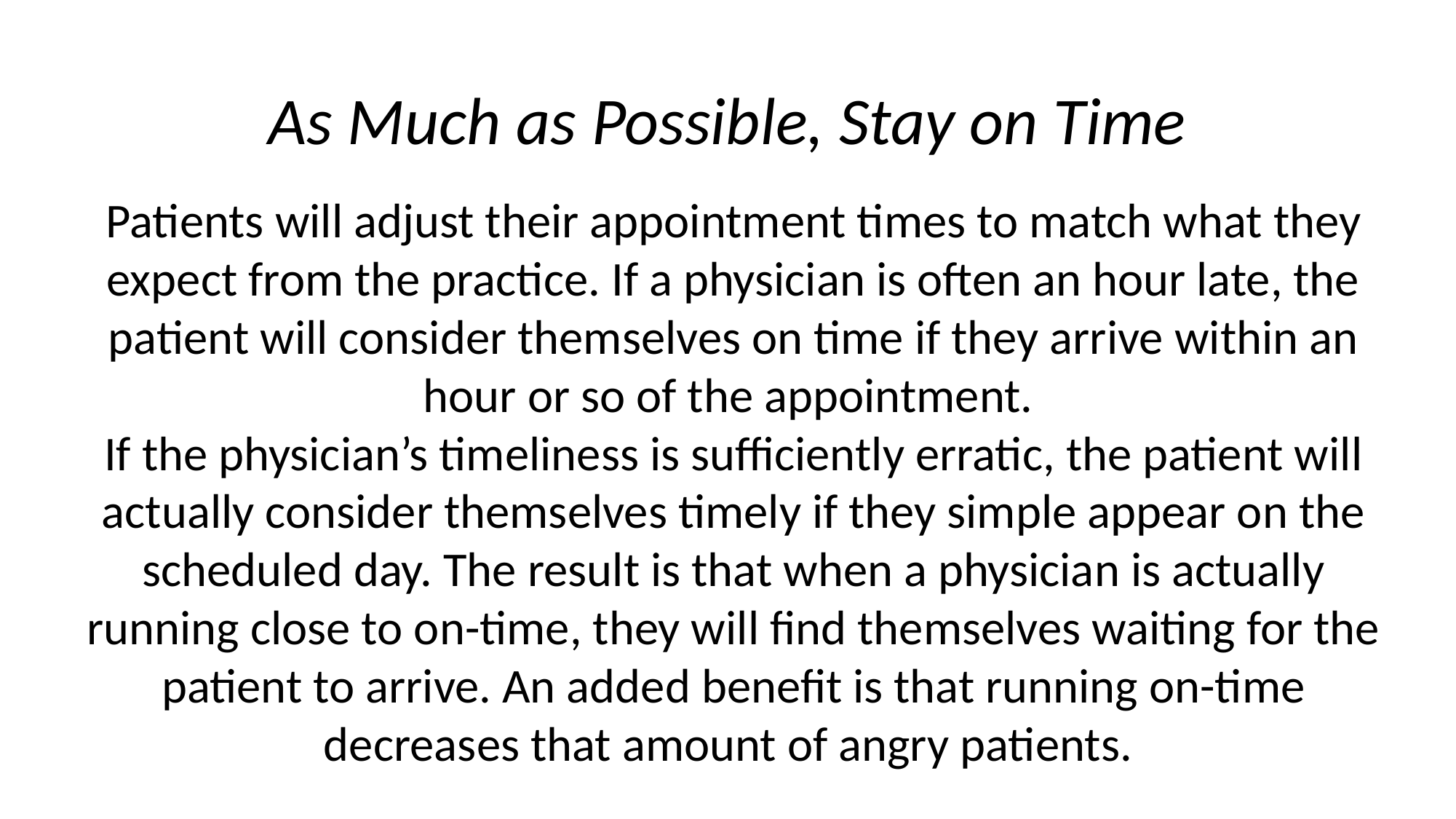

# As Much as Possible, Stay on Time
Patients will adjust their appointment times to match what they expect from the practice. If a physician is often an hour late, the patient will consider themselves on time if they arrive within an hour or so of the appointment.
If the physician’s timeliness is sufficiently erratic, the patient will actually consider themselves timely if they simple appear on the scheduled day. The result is that when a physician is actually running close to on-time, they will find themselves waiting for the patient to arrive. An added benefit is that running on-time decreases that amount of angry patients.